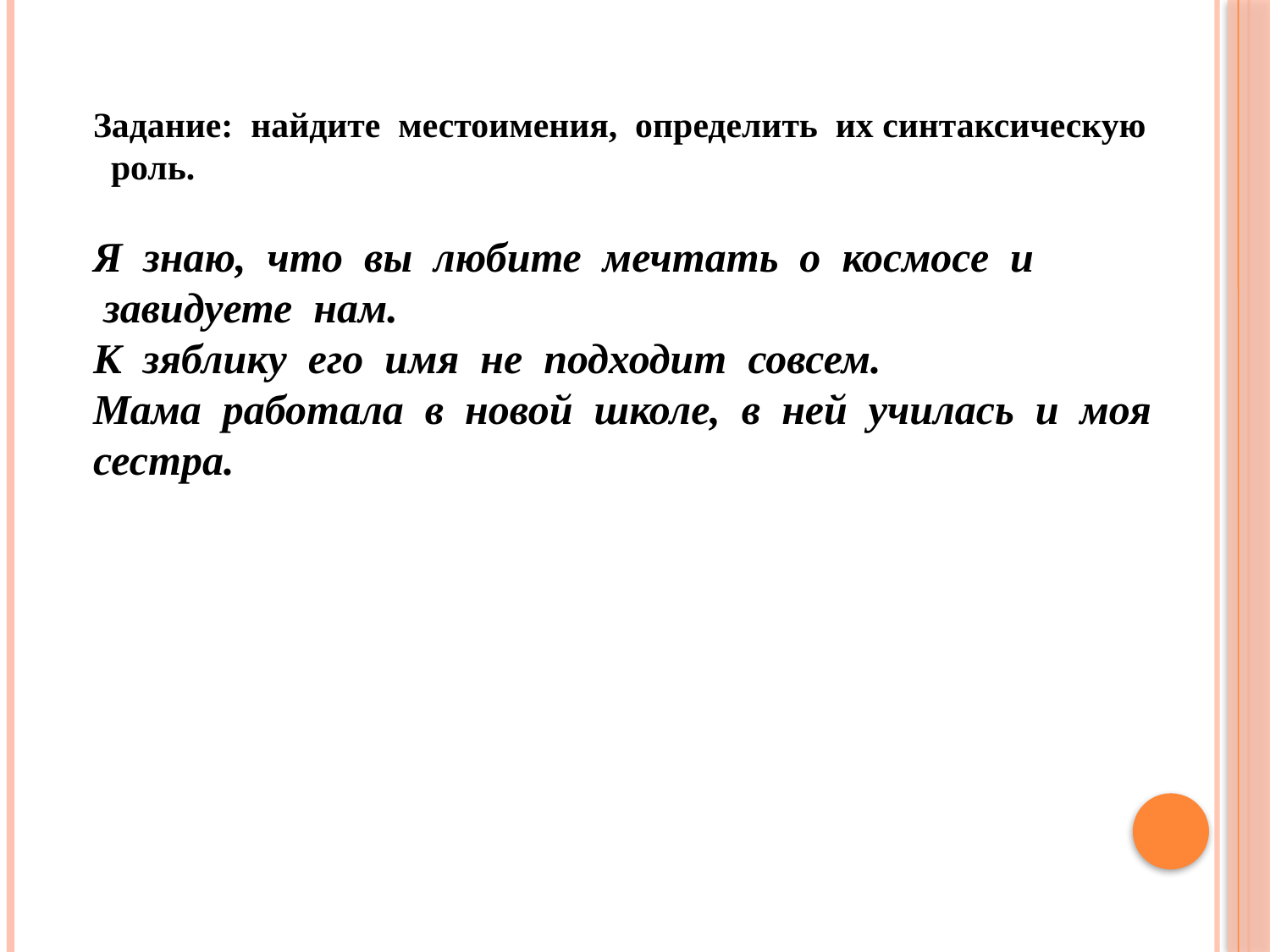

Задание:  найдите  местоимения,  определить  их синтаксическую
  роль.

Я  знаю,  что  вы  любите  мечтать  о  космосе  и
 завидуете  нам.
К  зяблику  его  имя  не  подходит  совсем.
Мама  работала  в  новой  школе,  в  ней  училась  и  моя
сестра.